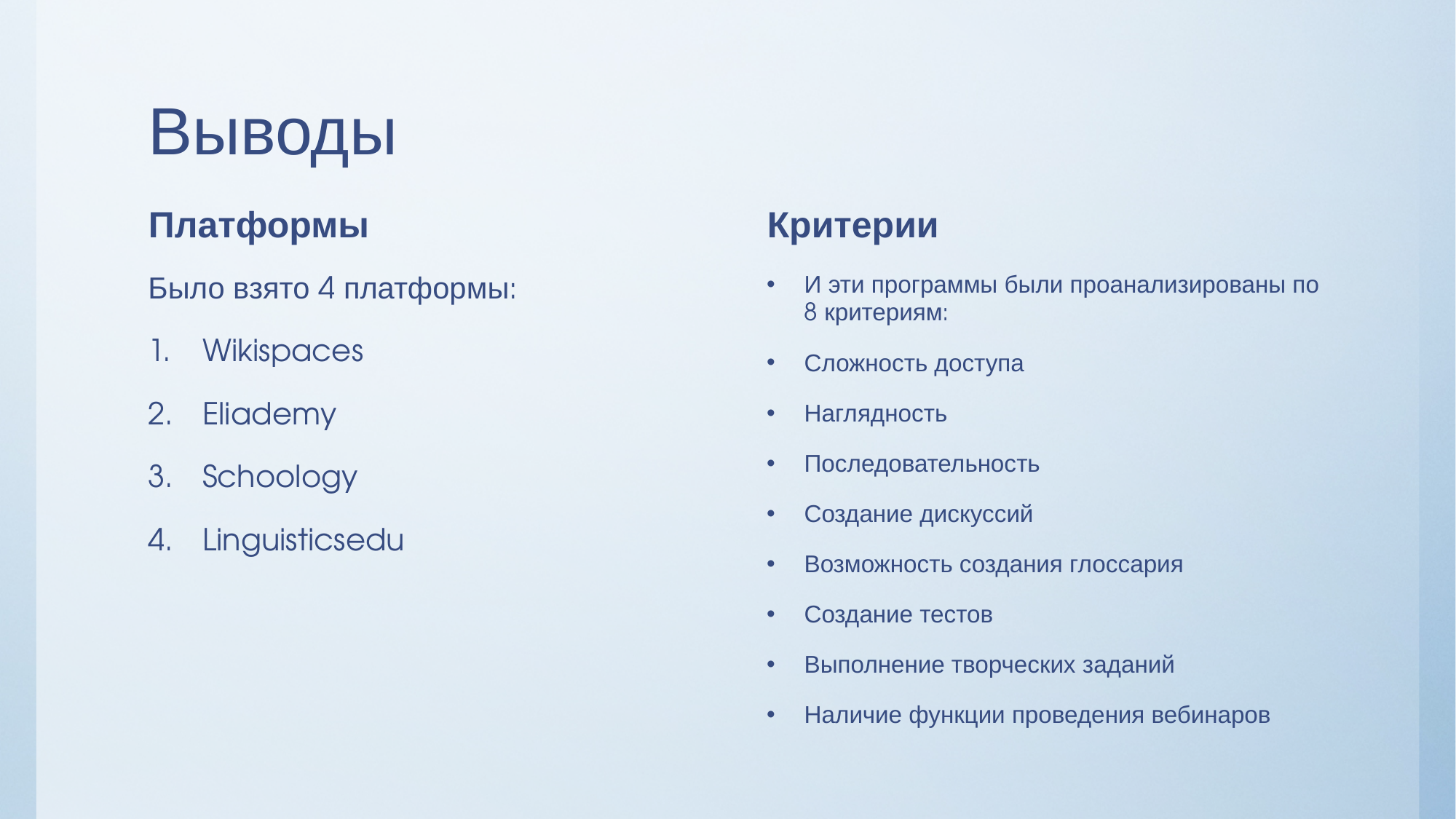

# Выводы
Платформы
Критерии
Было взято 4 платформы:
Wikispaces
Eliademy
Schoology
Linguisticsedu

И эти программы были проанализированы по 8 критериям:
Сложность доступа
Наглядность
Последовательность
Создание дискуссий
Возможность создания глоссария
Создание тестов
Выполнение творческих заданий
Наличие функции проведения вебинаров